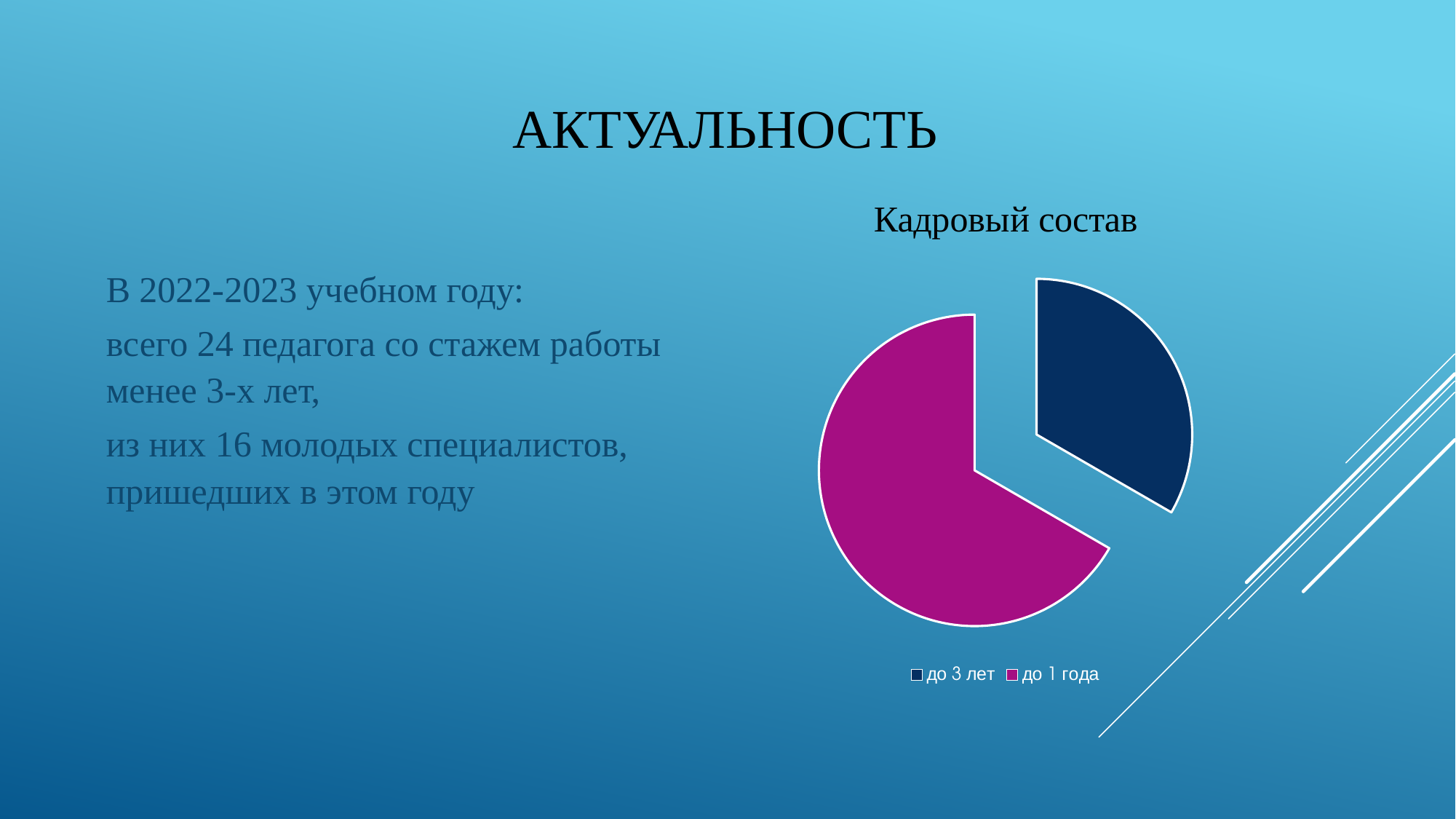

# Актуальность
В 2022-2023 учебном году:
всего 24 педагога со стажем работы менее 3-х лет,
из них 16 молодых специалистов, пришедших в этом году

### Chart: Кадровый состав

| Category | Продажи |
|---|---|
| до 3 лет | 8.0 |
| до 1 года | 16.0 |